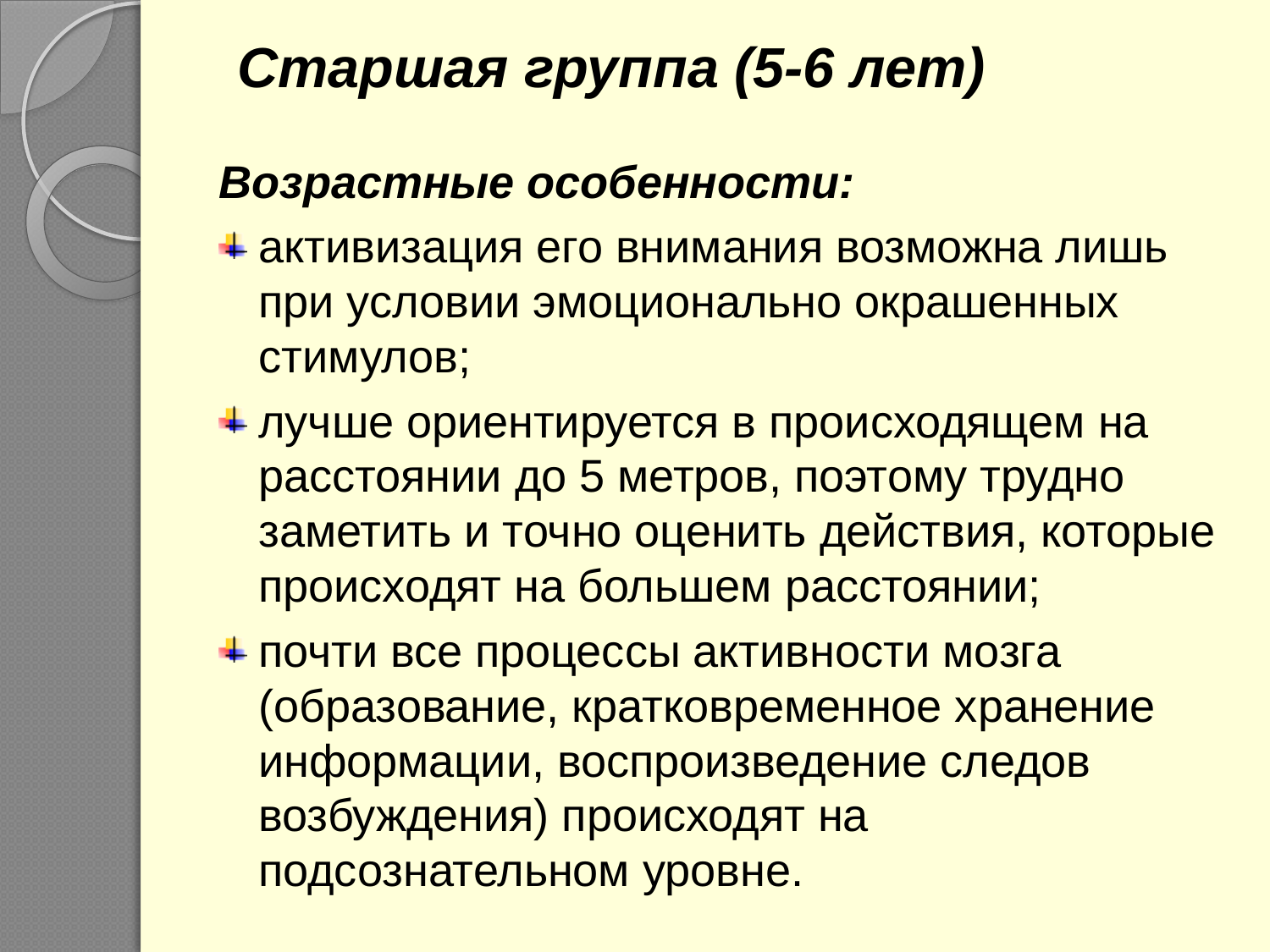

# Старшая группа (5-6 лет)
Возрастные особенности:
активизация его внимания возможна лишь при условии эмоционально окрашенных стимулов;
лучше ориентируется в происходящем на расстоянии до 5 метров, поэтому трудно заметить и точно оценить действия, которые происходят на большем расстоянии;
почти все процессы активности мозга (образование, кратковременное хранение информации, воспроизведение следов возбуждения) происходят на подсознательном уровне.